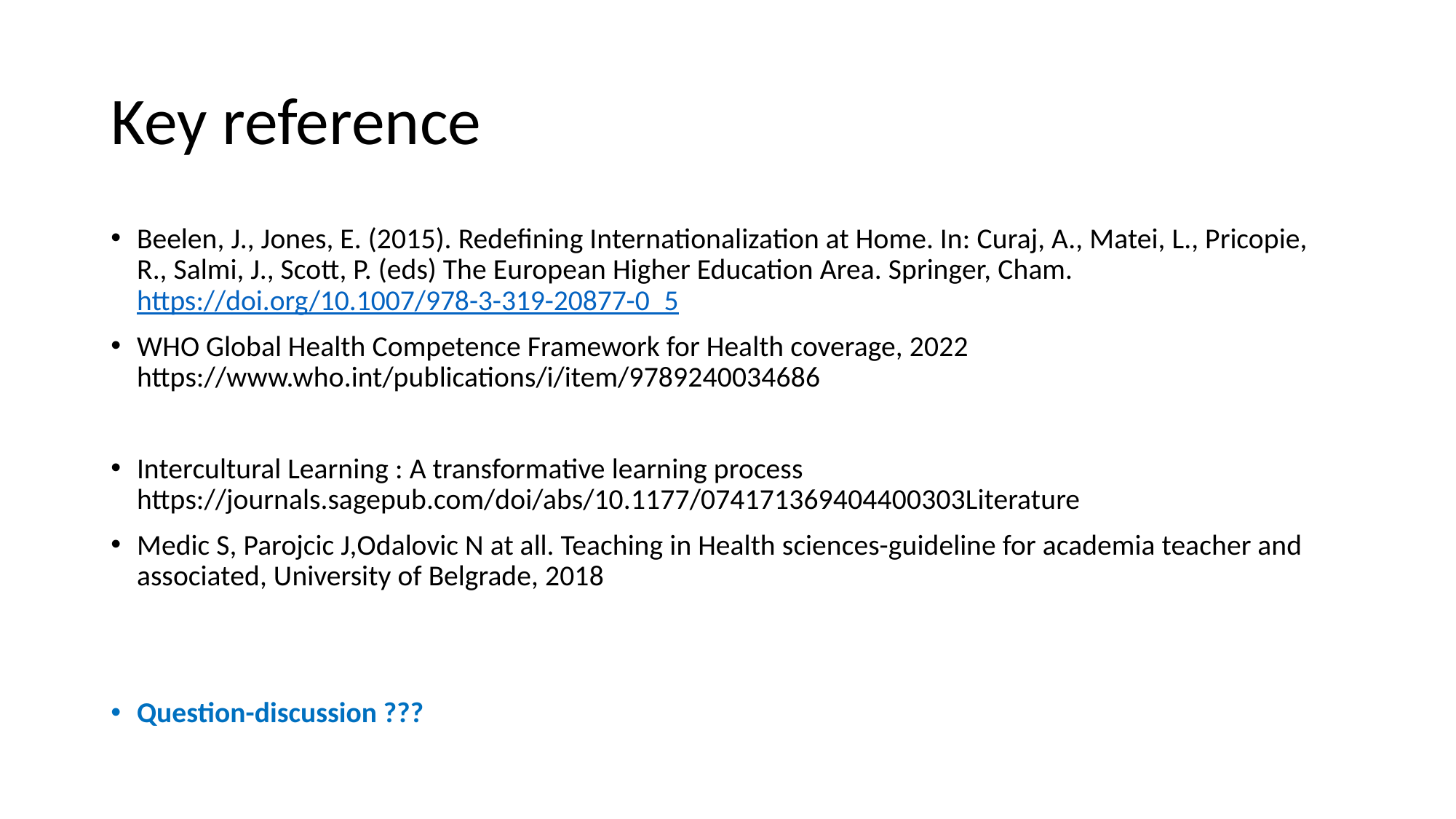

# Key reference
Beelen, J., Jones, E. (2015). Redefining Internationalization at Home. In: Curaj, A., Matei, L., Pricopie, R., Salmi, J., Scott, P. (eds) The European Higher Education Area. Springer, Cham. https://doi.org/10.1007/978-3-319-20877-0_5
WHO Global Health Competence Framework for Health coverage, 2022 https://www.who.int/publications/i/item/9789240034686

Intercultural Learning : A transformative learning process https://journals.sagepub.com/doi/abs/10.1177/074171369404400303Literature
Medic S, Parojcic J,Odalovic N at all. Teaching in Health sciences-guideline for academia teacher and associated, University of Belgrade, 2018

Question-discussion ???